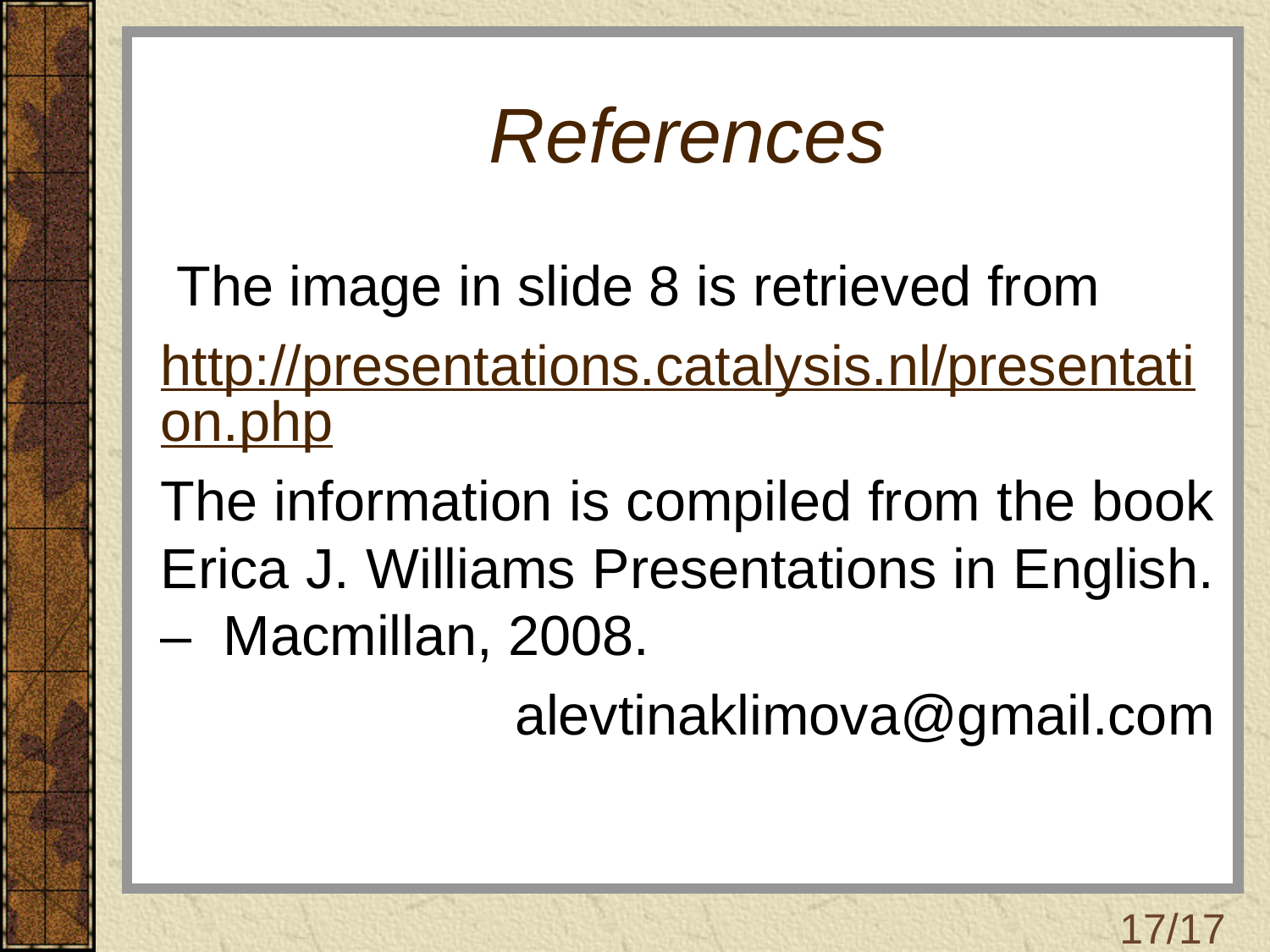

# References
 The image in slide 8 is retrieved from
http://presentations.catalysis.nl/presentation.php
The information is compiled from the book Erica J. Williams Presentations in English. –  Macmillan, 2008.
alevtinaklimova@gmail.com

17/17